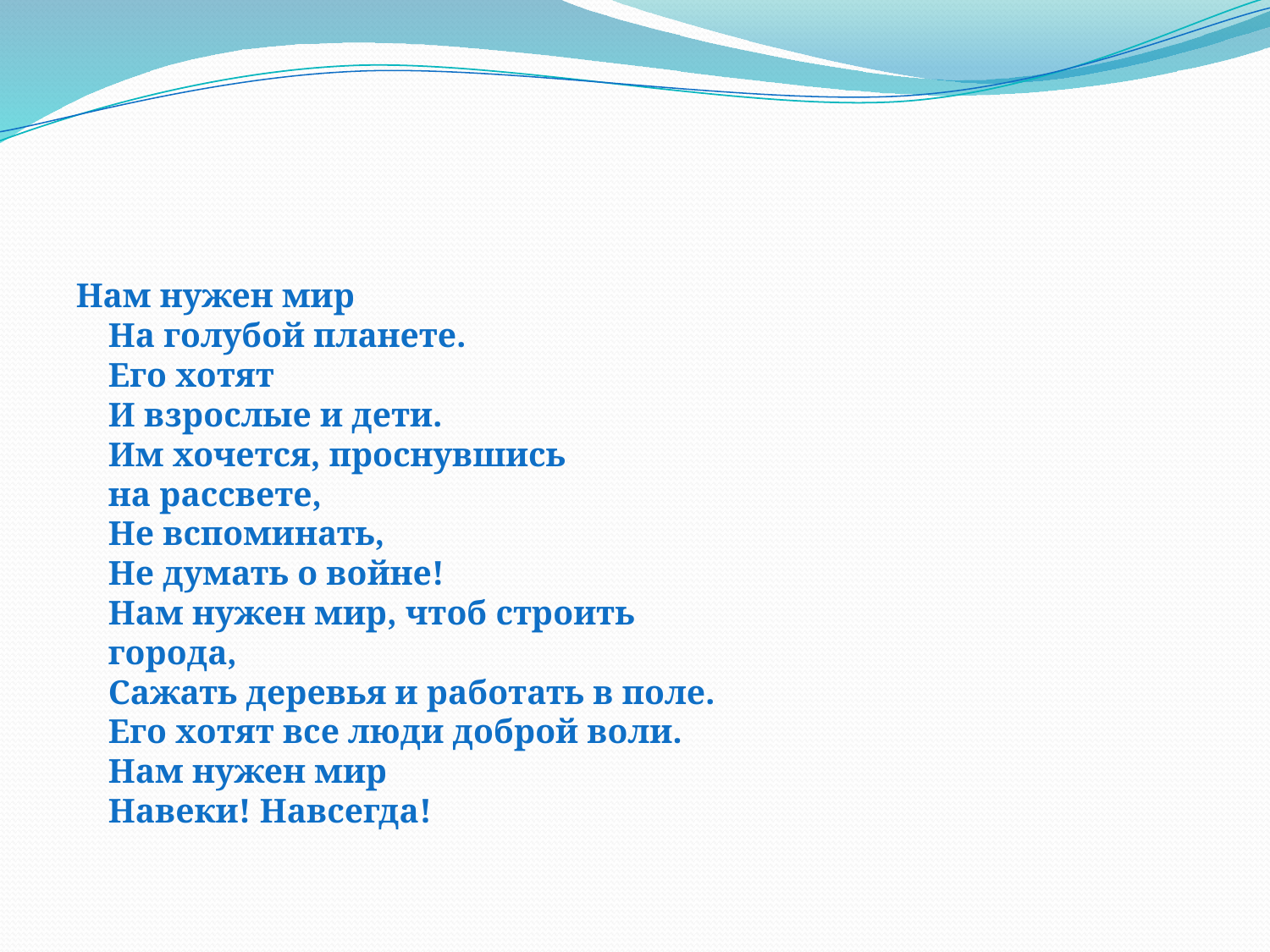

#
Нам нужен мир 
На голубой планете. 
Его хотят
И взрослые и дети.
Им хочется, проснувшись
на рассвете,
Не вспоминать,
Не думать о войне!
Нам нужен мир, чтоб строить
города,
Сажать деревья и работать в поле. 
Его хотят все люди доброй воли.
Нам нужен мир 
Навеки! Навсегда!